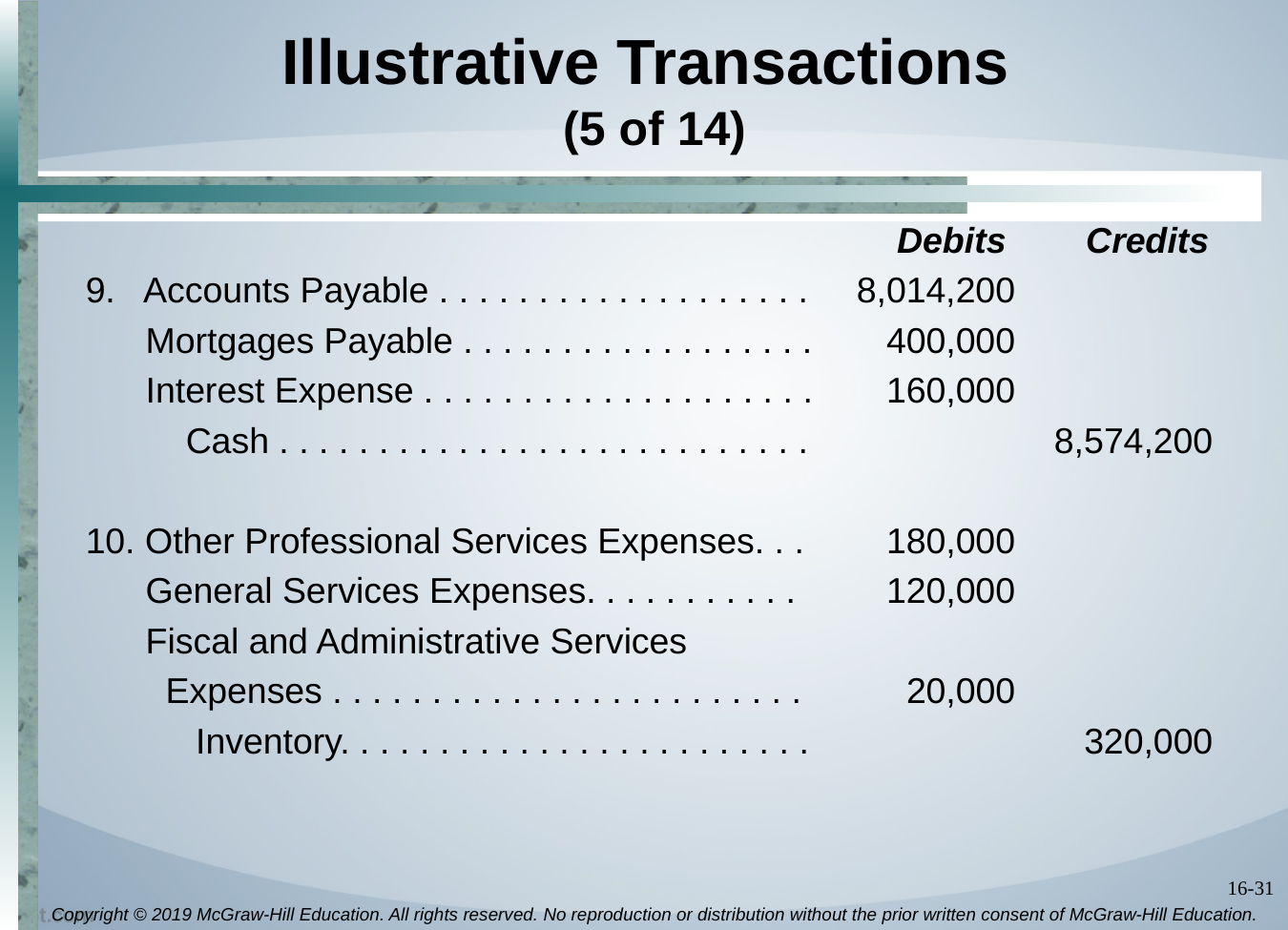

# Illustrative Transactions (5 of 14)
                                                                                 Debits        Credits
9.   Accounts Payable . . . . . . . . . . . . . . . . . . .	8,014,200
      Mortgages Payable . . . . . . . . . . . . . . . . . .	400,000
      Interest Expense . . . . . . . . . . . . . . . . . . . .	160,000
          Cash . . . . . . . . . . . . . . . . . . . . . . . . . . .	8,574,200

10. Other Professional Services Expenses. . .	180,000
      General Services Expenses. . . . . . . . . . .	120,000
      Fiscal and Administrative Services
        Expenses . . . . . . . . . . . . . . . . . . . . . . . .	20,000
           Inventory. . . . . . . . . . . . . . . . . . . . . . . .	320,000